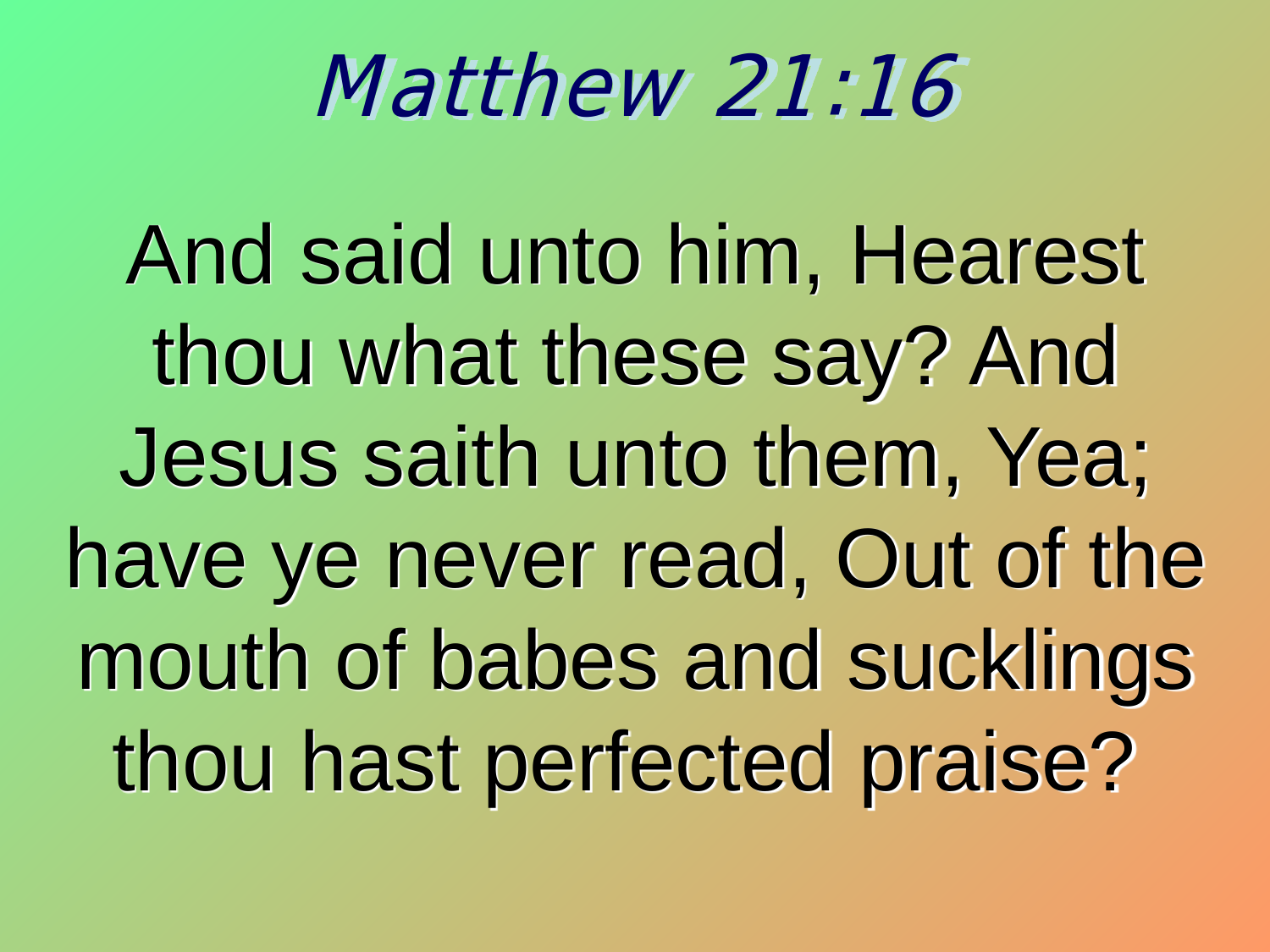

Matthew 21:16
And said unto him, Hearest thou what these say? And Jesus saith unto them, Yea; have ye never read, Out of the mouth of babes and sucklings thou hast perfected praise?